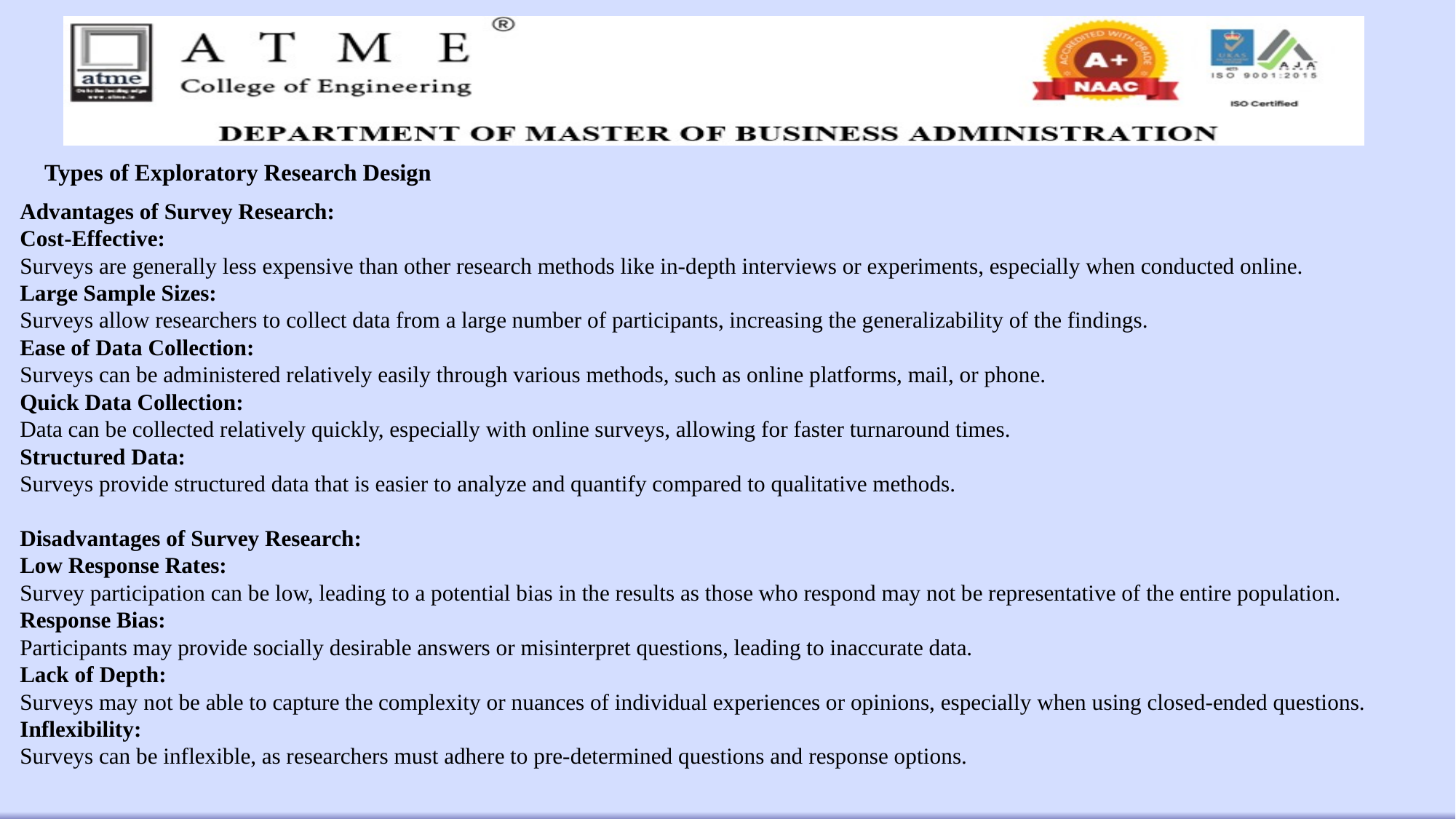

# Types of Exploratory Research Design
Advantages of Survey Research:
Cost-Effective:
Surveys are generally less expensive than other research methods like in-depth interviews or experiments, especially when conducted online.
Large Sample Sizes:
Surveys allow researchers to collect data from a large number of participants, increasing the generalizability of the findings.
Ease of Data Collection:
Surveys can be administered relatively easily through various methods, such as online platforms, mail, or phone.
Quick Data Collection:
Data can be collected relatively quickly, especially with online surveys, allowing for faster turnaround times.
Structured Data:
Surveys provide structured data that is easier to analyze and quantify compared to qualitative methods.

Disadvantages of Survey Research:
Low Response Rates:
Survey participation can be low, leading to a potential bias in the results as those who respond may not be representative of the entire population.
Response Bias:
Participants may provide socially desirable answers or misinterpret questions, leading to inaccurate data.
Lack of Depth:
Surveys may not be able to capture the complexity or nuances of individual experiences or opinions, especially when using closed-ended questions.
Inflexibility:
Surveys can be inflexible, as researchers must adhere to pre-determined questions and response options.